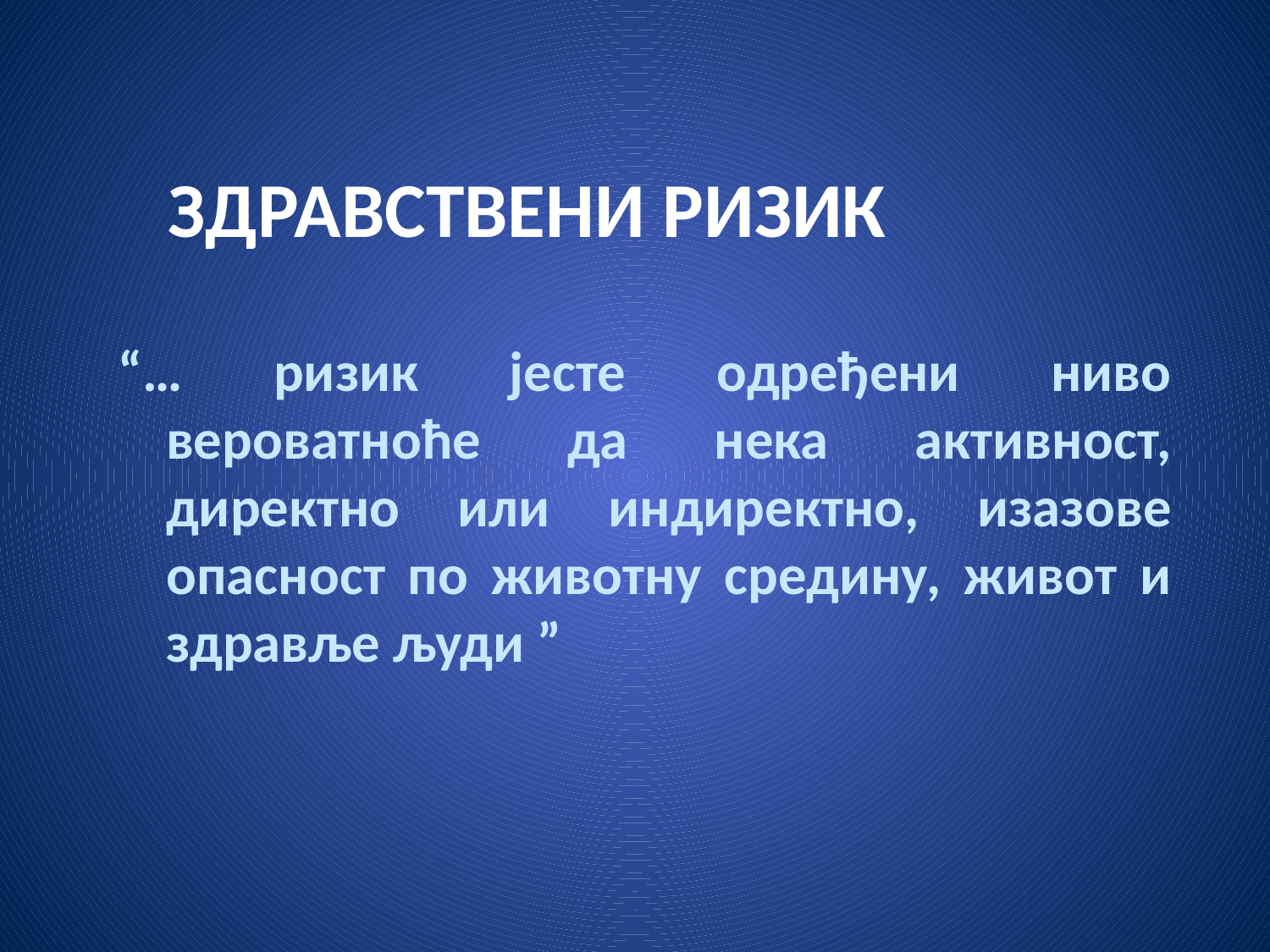

# ЗДРАВСТВЕНИ РИЗИК
“… ризик јесте одређени ниво вероватноће да нека активност, директно или индиректно, изазове опасност по животну средину, живот и здравље људи ”